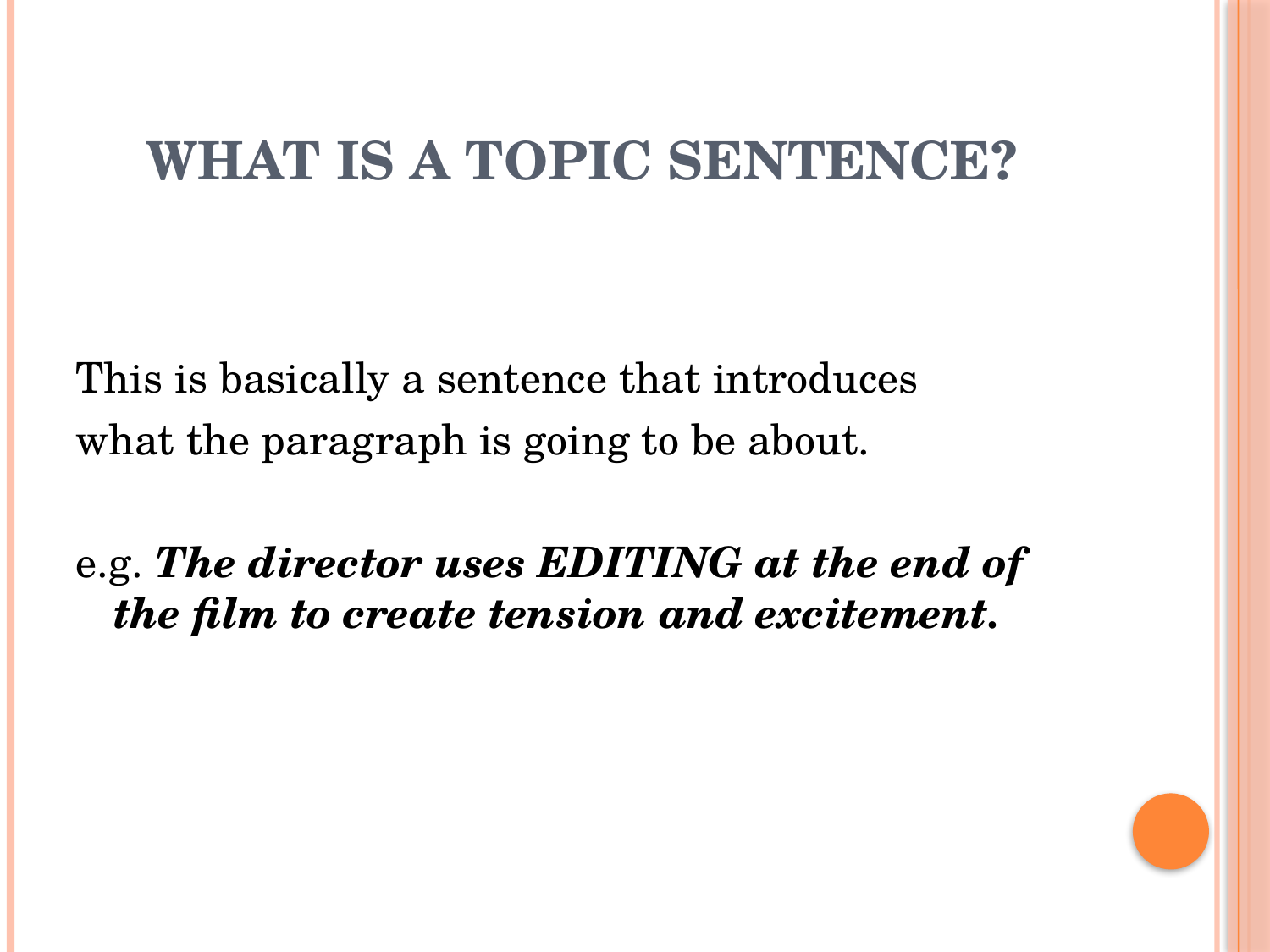

# What is a TOPIC SENTENCE?

This is basically a sentence that introduces
what the paragraph is going to be about.

e.g. The director uses EDITING at the end of the film to create tension and excitement.